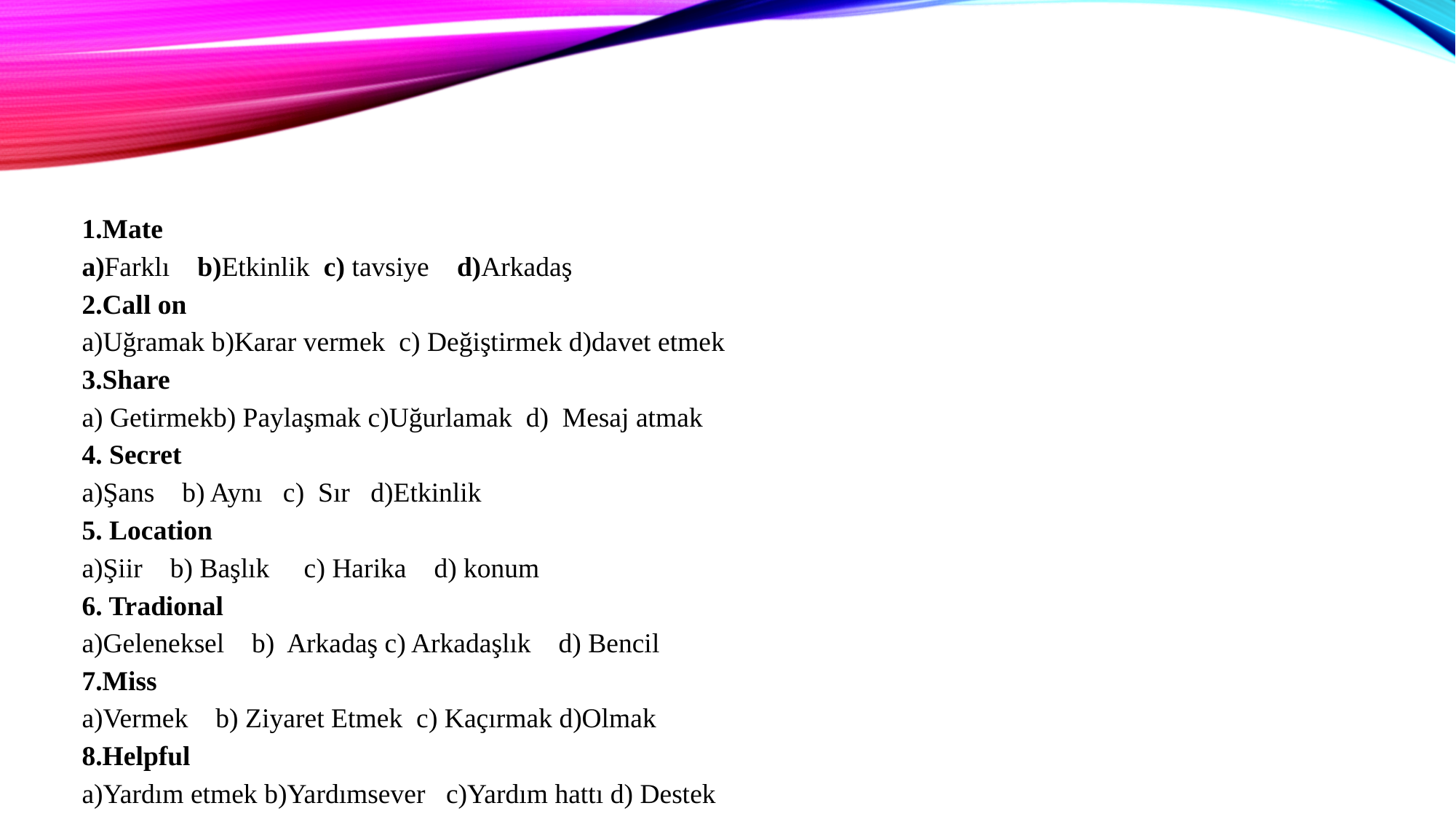

1.Mate
a)Farklı    b)Etkinlik  c) tavsiye    d)Arkadaş
2.Call on
a)Uğramak b)Karar vermek  c) Değiştirmek d)davet etmek
3.Share
a) Getirmekb) Paylaşmak c)Uğurlamak  d)  Mesaj atmak
4. Secret
a)Şans    b) Aynı   c)  Sır   d)Etkinlik
5. Location
a)Şiir    b) Başlık     c) Harika    d) konum
6. Tradional
a)Geleneksel    b)  Arkadaş c) Arkadaşlık    d) Bencil
7.Miss
a)Vermek    b) Ziyaret Etmek  c) Kaçırmak d)Olmak
8.Helpful
a)Yardım etmek b)Yardımsever   c)Yardım hattı d) Destek